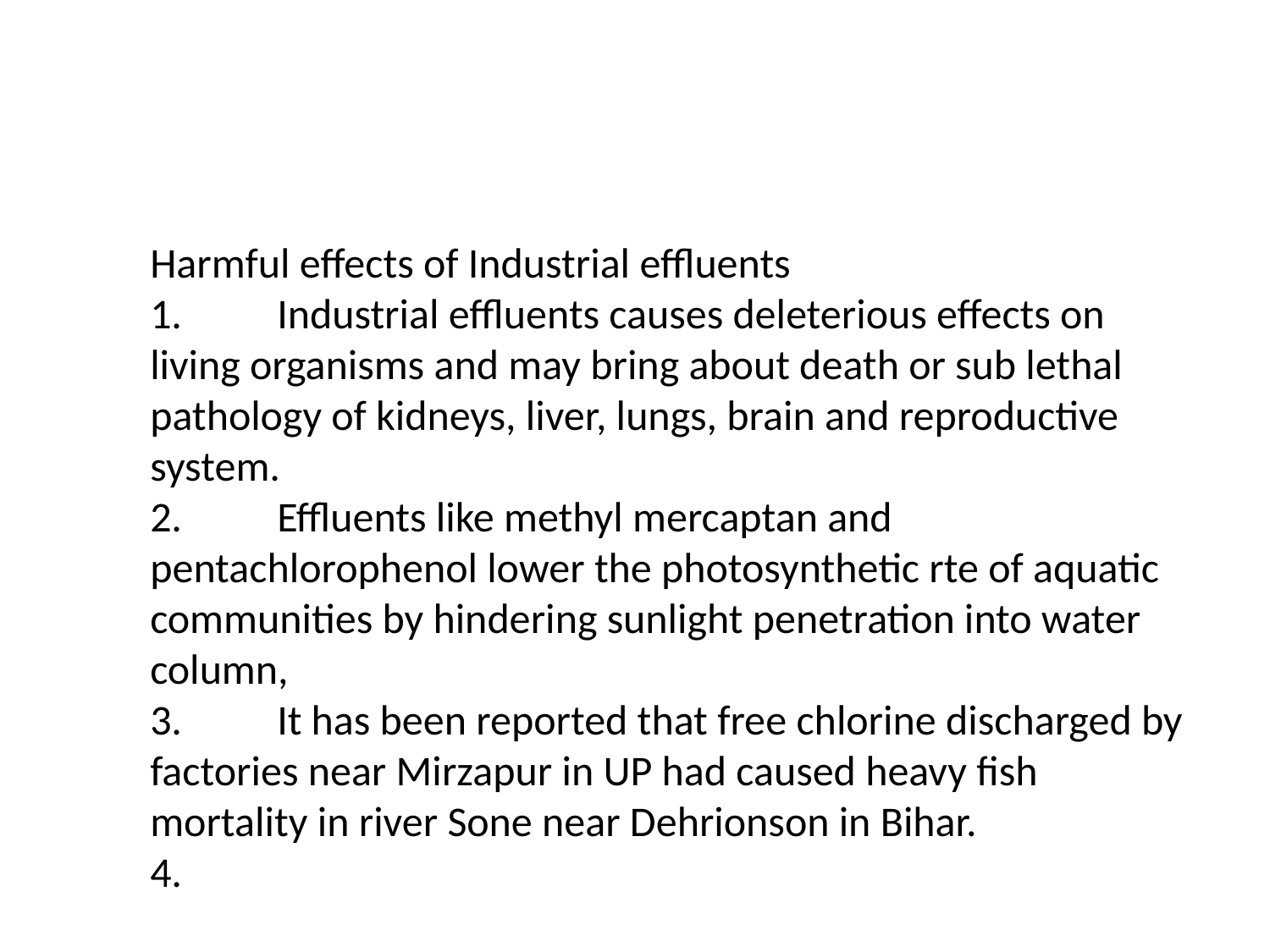

Harmful effects of Industrial effluents
1.	Industrial effluents causes deleterious effects on living organisms and may bring about death or sub lethal pathology of kidneys, liver, lungs, brain and reproductive system.
2.	Effluents like methyl mercaptan and pentachlorophenol lower the photosynthetic rte of aquatic communities by hindering sunlight penetration into water column,
3.	It has been reported that free chlorine discharged by factories near Mirzapur in UP had caused heavy fish mortality in river Sone near Dehrionson in Bihar.
4.